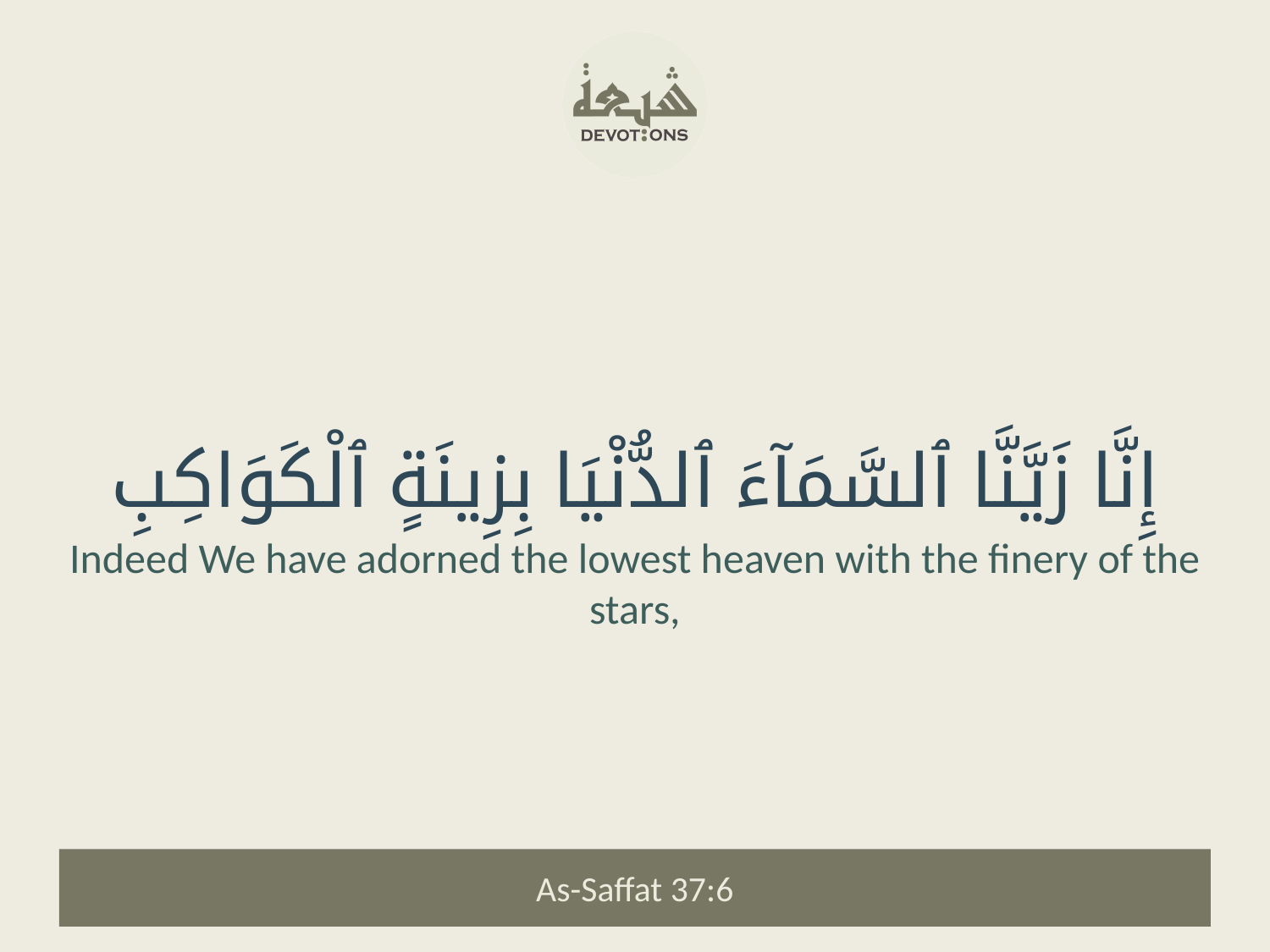

إِنَّا زَيَّنَّا ٱلسَّمَآءَ ٱلدُّنْيَا بِزِينَةٍ ٱلْكَوَاكِبِ
Indeed We have adorned the lowest heaven with the finery of the stars,
As-Saffat 37:6